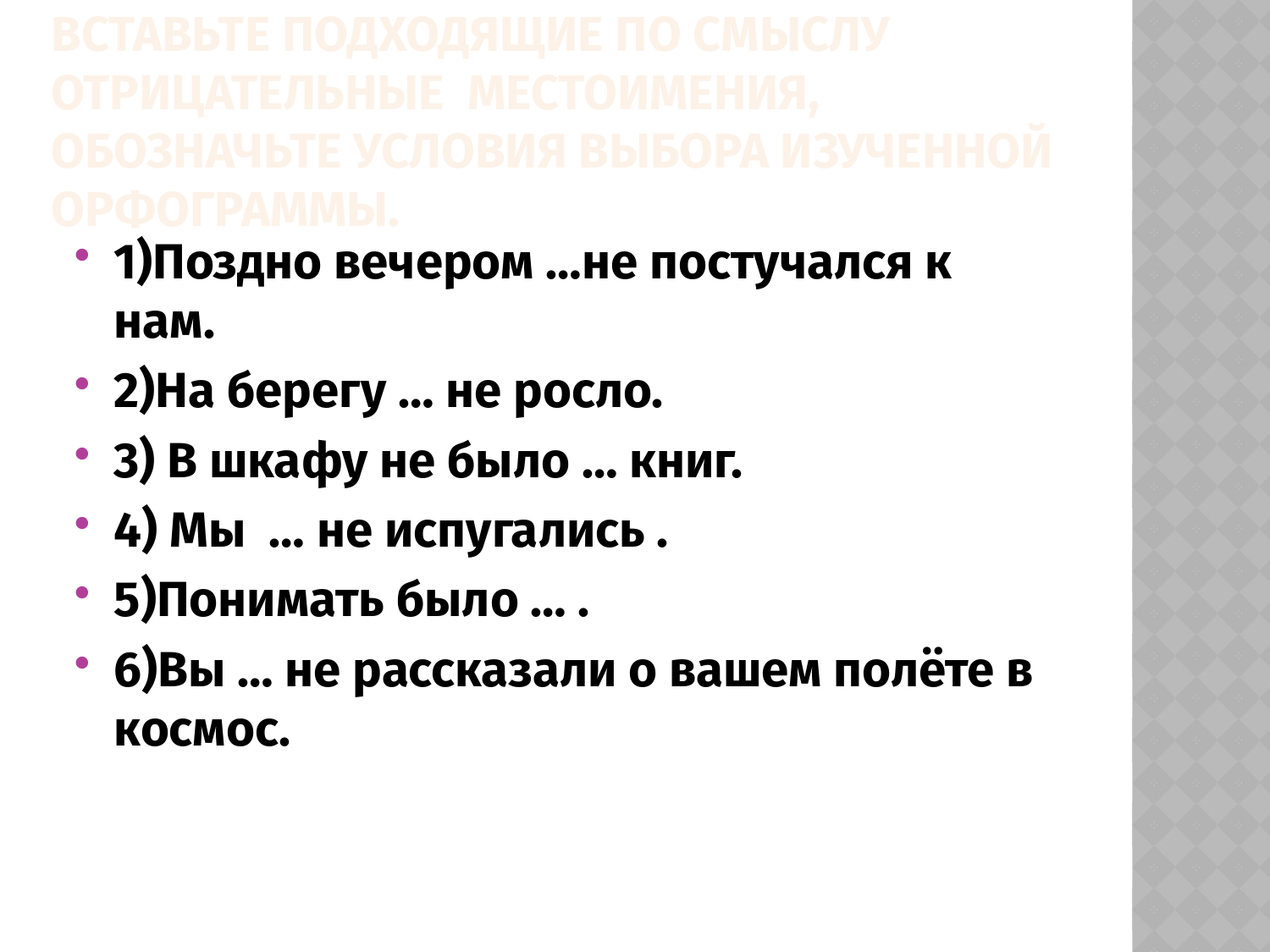

# Вставьте подходящие по смыслу отрицательные  местоимения, обозначьте условия выбора изученной орфограммы.
1)Поздно вечером …не постучался к нам.
2)На берегу … не росло.
3) В шкафу не было … книг.
4) Мы  … не испугались .
5)Понимать было … .
6)Вы … не рассказали о вашем полёте в космос.